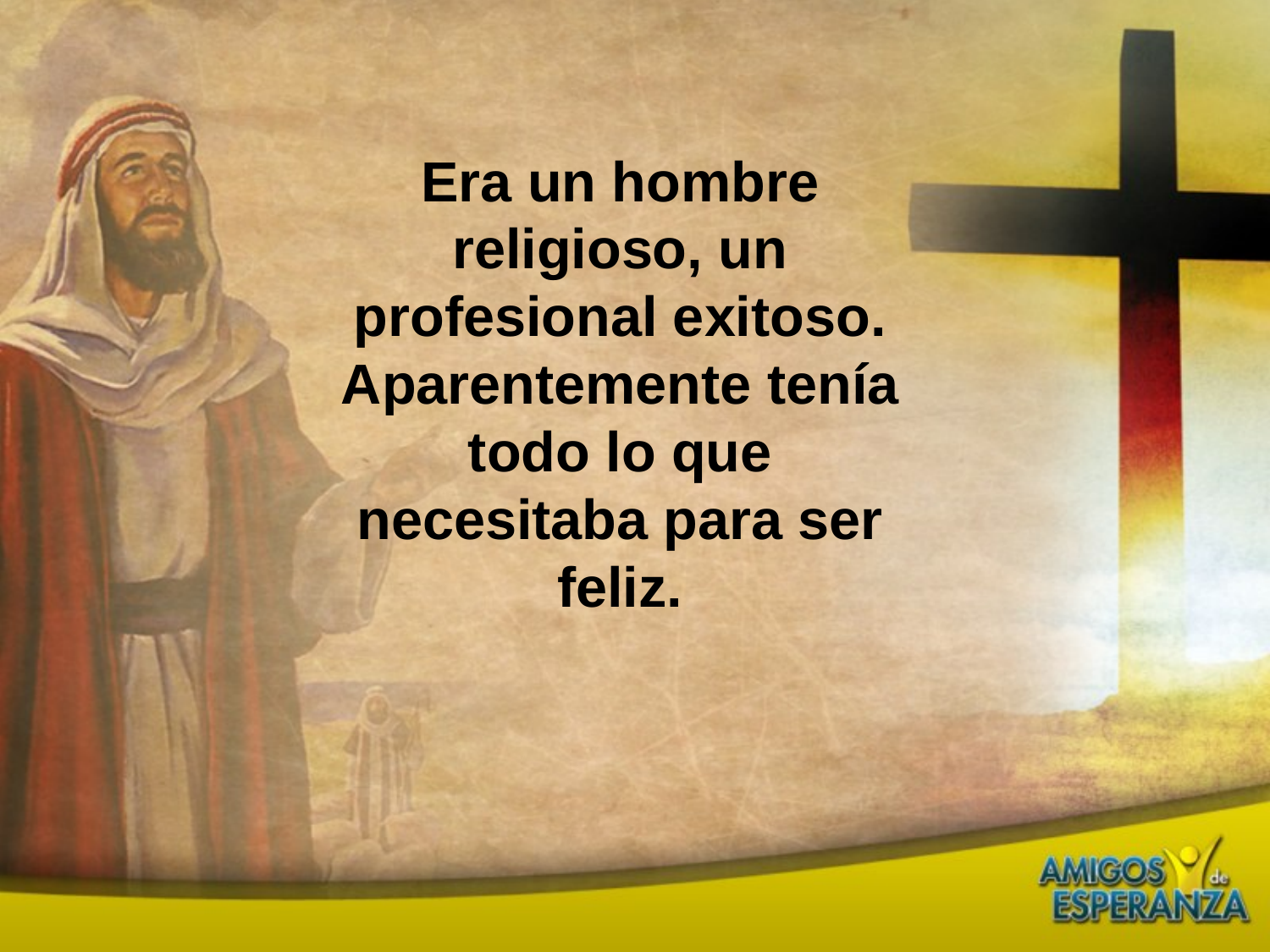

Era un hombre religioso, un profesional exitoso.
Aparentemente tenía todo lo que necesitaba para ser feliz.